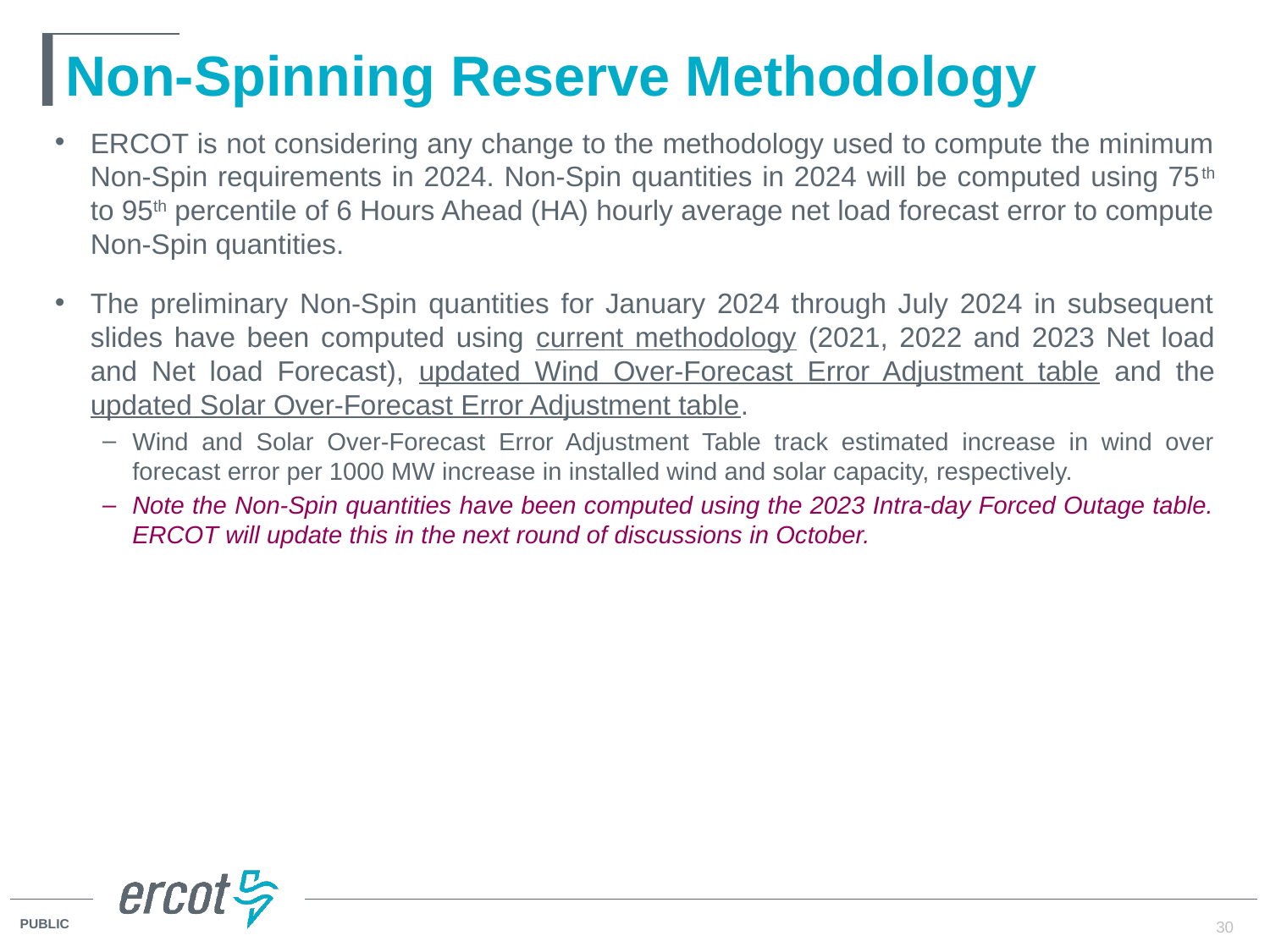

# Non-Spinning Reserve Methodology
ERCOT is not considering any change to the methodology used to compute the minimum Non-Spin requirements in 2024. Non-Spin quantities in 2024 will be computed using 75th to 95th percentile of 6 Hours Ahead (HA) hourly average net load forecast error to compute Non-Spin quantities.

The preliminary Non-Spin quantities for January 2024 through July 2024 in subsequent slides have been computed using current methodology (2021, 2022 and 2023 Net load and Net load Forecast), updated Wind Over-Forecast Error Adjustment table and the updated Solar Over-Forecast Error Adjustment table.
Wind and Solar Over-Forecast Error Adjustment Table track estimated increase in wind over forecast error per 1000 MW increase in installed wind and solar capacity, respectively.
Note the Non-Spin quantities have been computed using the 2023 Intra-day Forced Outage table. ERCOT will update this in the next round of discussions in October.
30